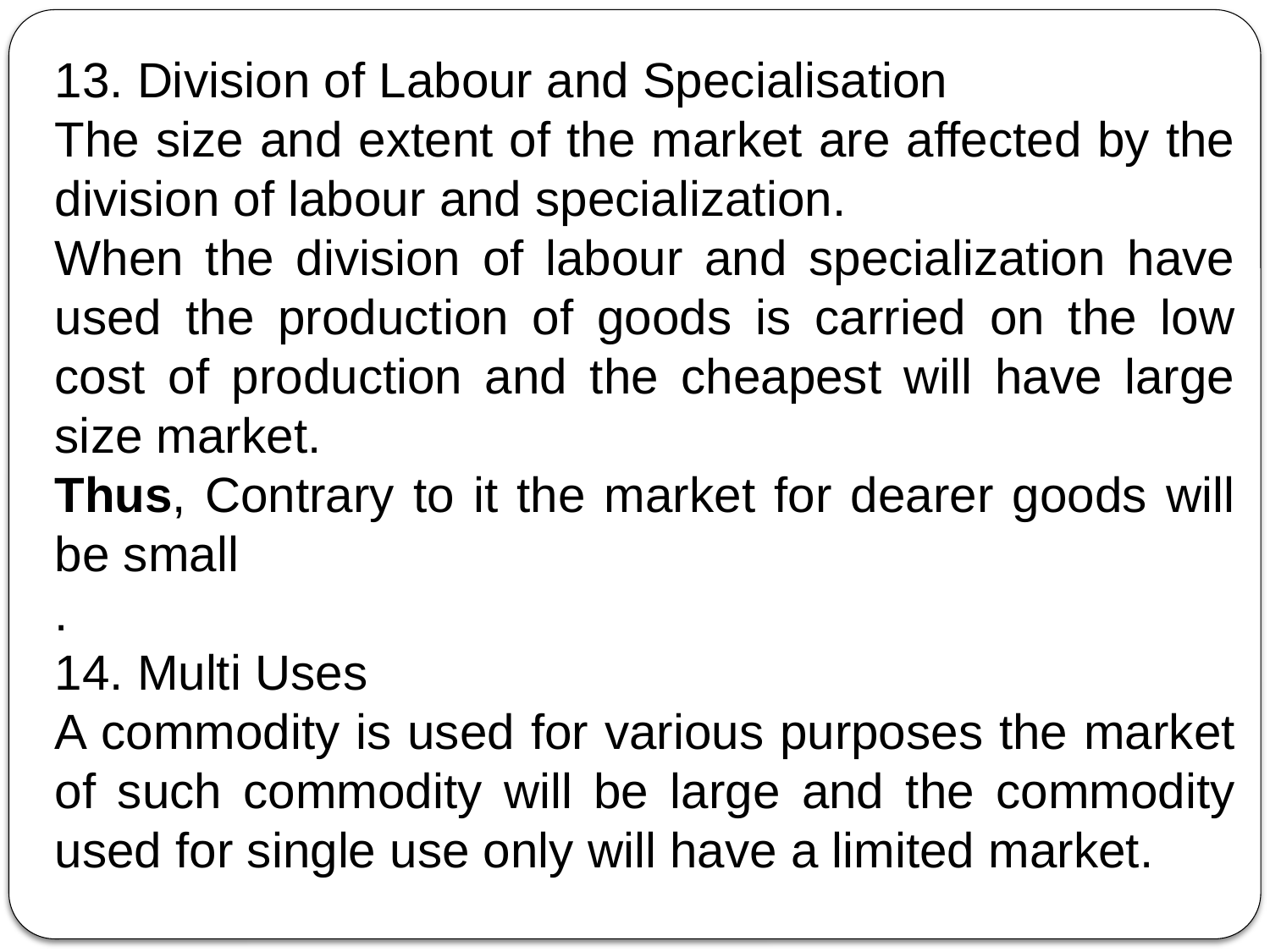

13. Division of Labour and Specialisation
The size and extent of the market are affected by the division of labour and specialization.
When the division of labour and specialization have used the production of goods is carried on the low cost of production and the cheapest will have large size market.
Thus, Contrary to it the market for dearer goods will be small
.
14. Multi Uses
A commodity is used for various purposes the market of such commodity will be large and the commodity used for single use only will have a limited market.